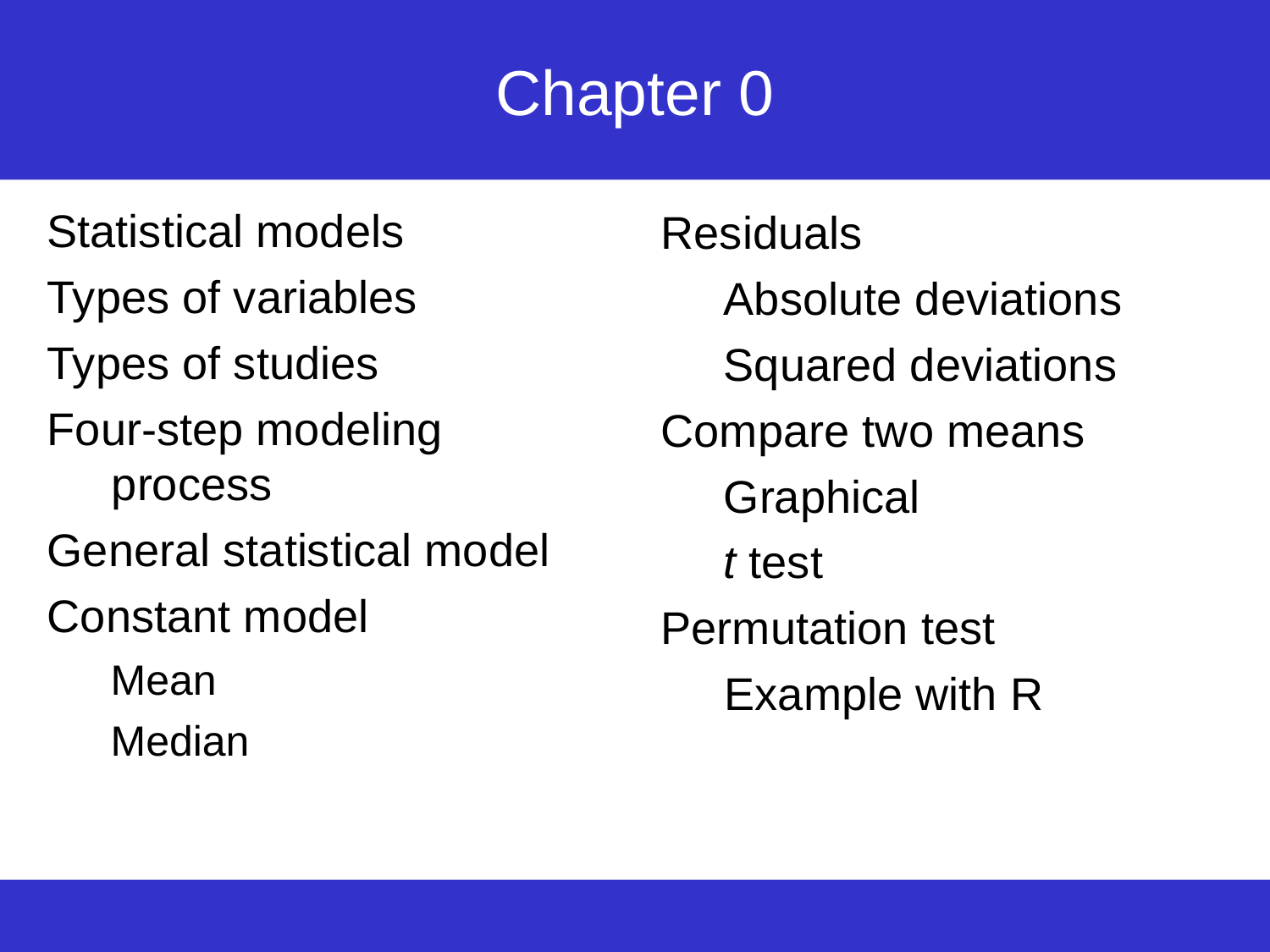

# Chapter 0
Statistical models
Types of variables
Types of studies
Four-step modeling process
General statistical model
Constant model
Mean
Median
Residuals
Absolute deviations
Squared deviations
Compare two means
Graphical
t test
Permutation test
Example with R